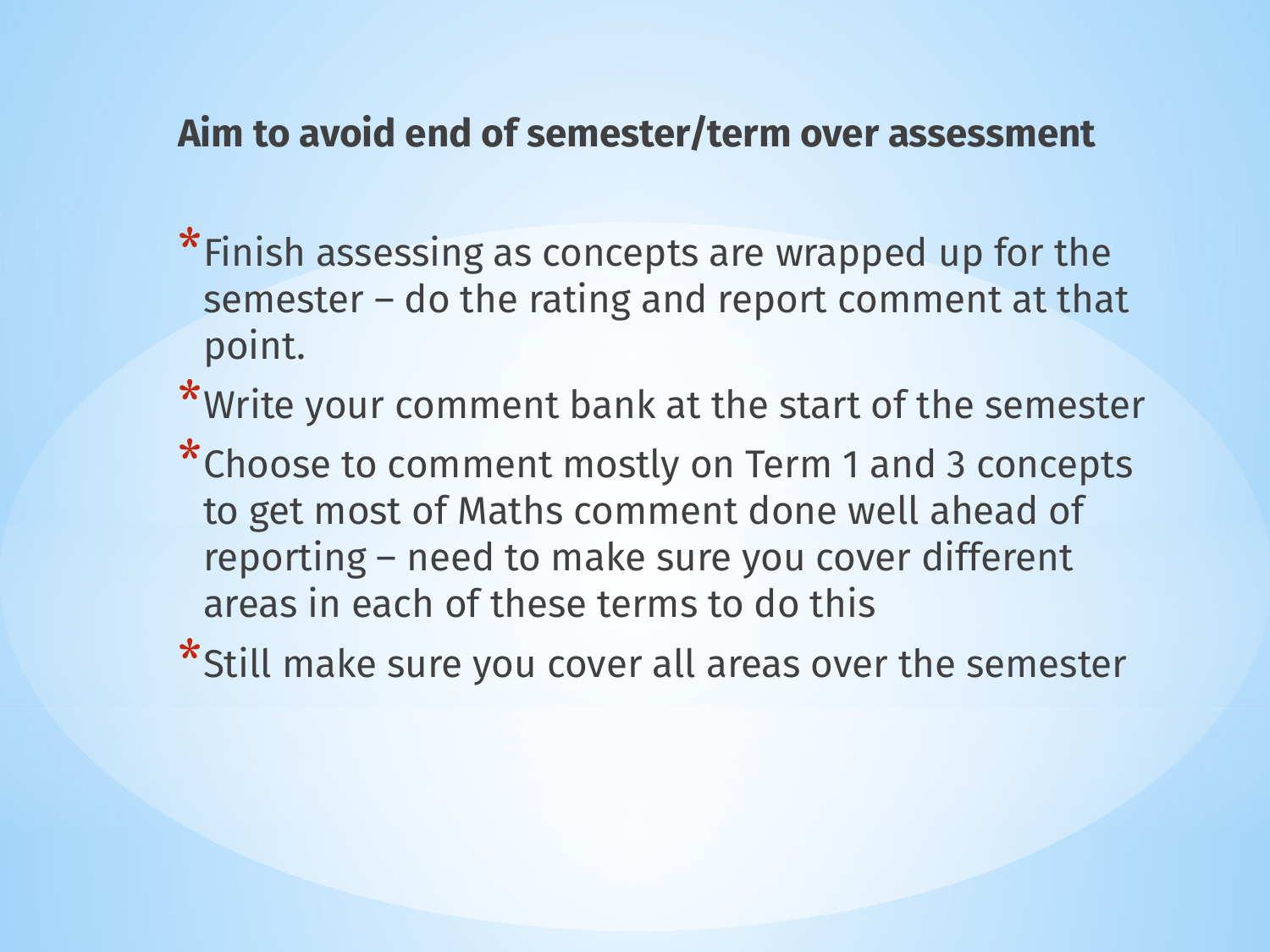

Aim to avoid end of semester/term over assessment

Finish assessing as concepts are wrapped up for the semester – do the rating and report comment at that point.
Write your comment bank at the start of the semester
Choose to comment mostly on Term 1 and 3 concepts to get most of Maths comment done well ahead of reporting – need to make sure you cover different areas in each of these terms to do this
Still make sure you cover all areas over the semester